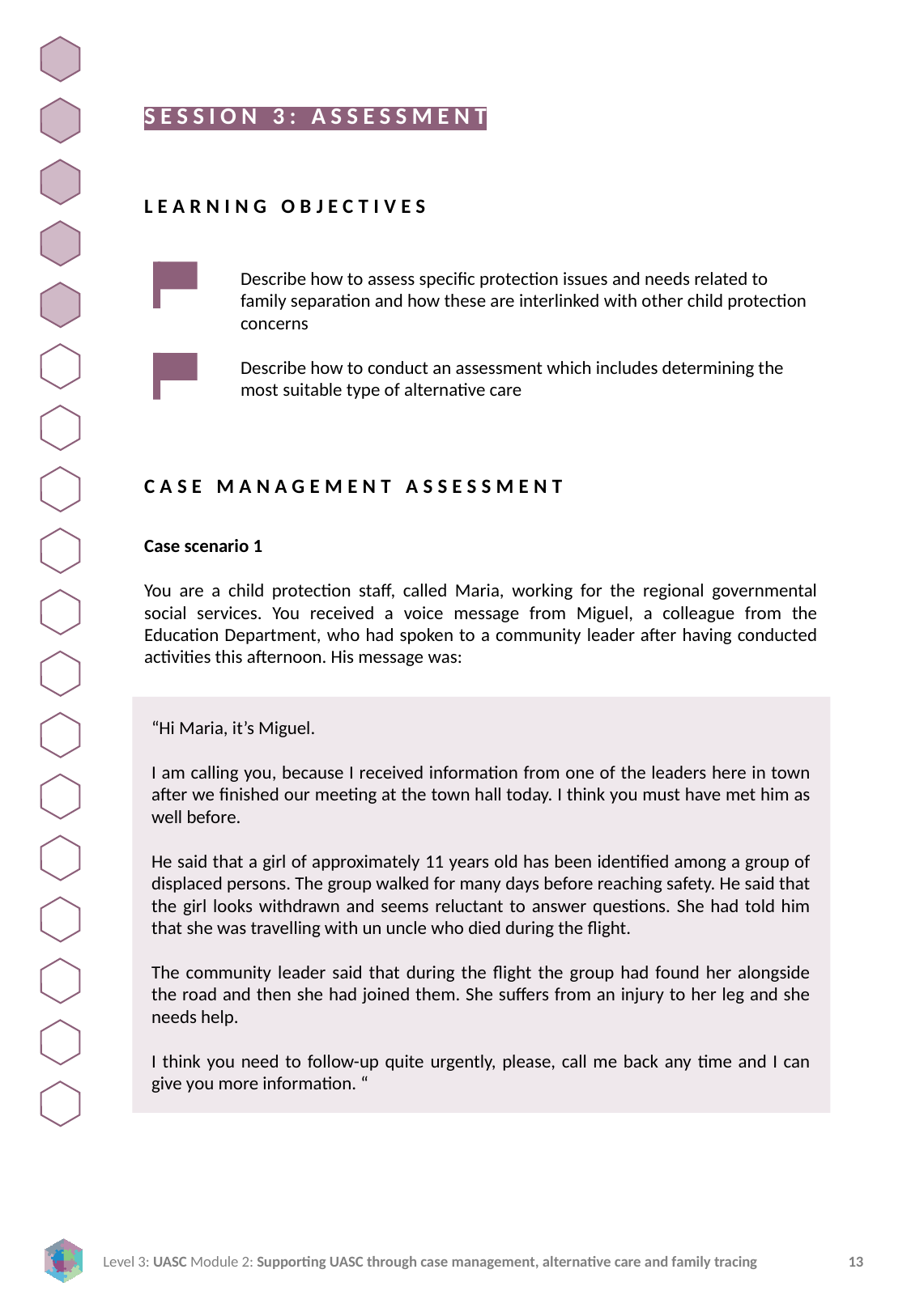

SESSION 3: ASSESSMENT

LEARNING OBJECTIVES

Describe how to assess specific protection issues and needs related to family separation and how these are interlinked with other child protection concerns

Describe how to conduct an assessment which includes determining the most suitable type of alternative care

CASE MANAGEMENT ASSESSMENT

Case scenario 1

You are a child protection staff, called Maria, working for the regional governmental social services. You received a voice message from Miguel, a colleague from the Education Department, who had spoken to a community leader after having conducted activities this afternoon. His message was:

“Hi Maria, it’s Miguel.

I am calling you, because I received information from one of the leaders here in town after we finished our meeting at the town hall today. I think you must have met him as well before.

He said that a girl of approximately 11 years old has been identified among a group of displaced persons. The group walked for many days before reaching safety. He said that the girl looks withdrawn and seems reluctant to answer questions. She had told him that she was travelling with un uncle who died during the flight.

The community leader said that during the flight the group had found her alongside the road and then she had joined them. She suffers from an injury to her leg and she needs help.

I think you need to follow-up quite urgently, please, call me back any time and I can give you more information. “